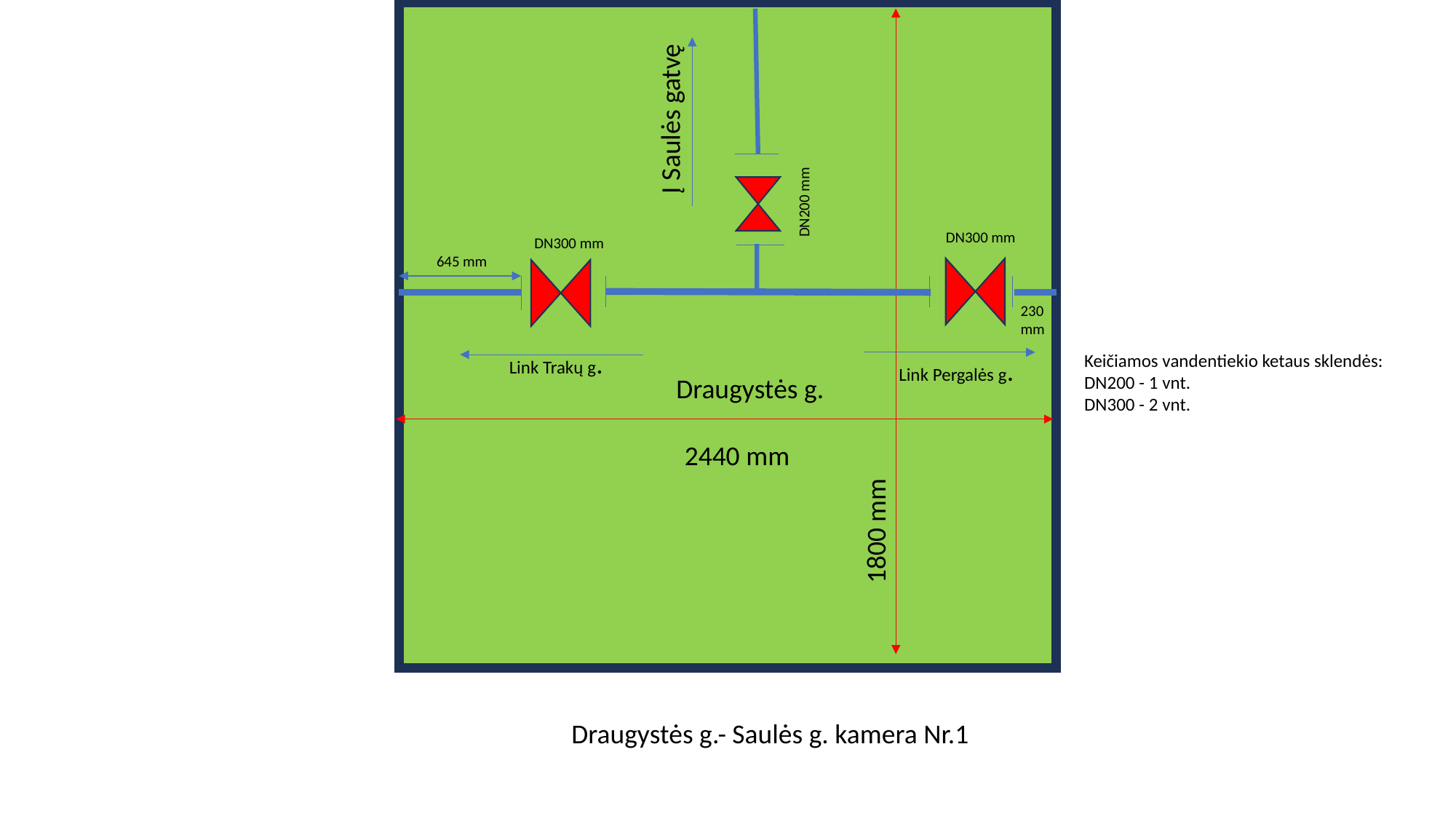

0
Į Saulės gatvę

DN200 mm
DN300 mm
DN300 mm
645 mm

230 mm

Link Trakų g.
Keičiamos vandentiekio ketaus sklendės:
DN200 - 1 vnt.
DN300 - 2 vnt.
Link Pergalės g.
Draugystės g.
2440 mm
1800 mm
Draugystės g.- Saulės g. kamera Nr.1